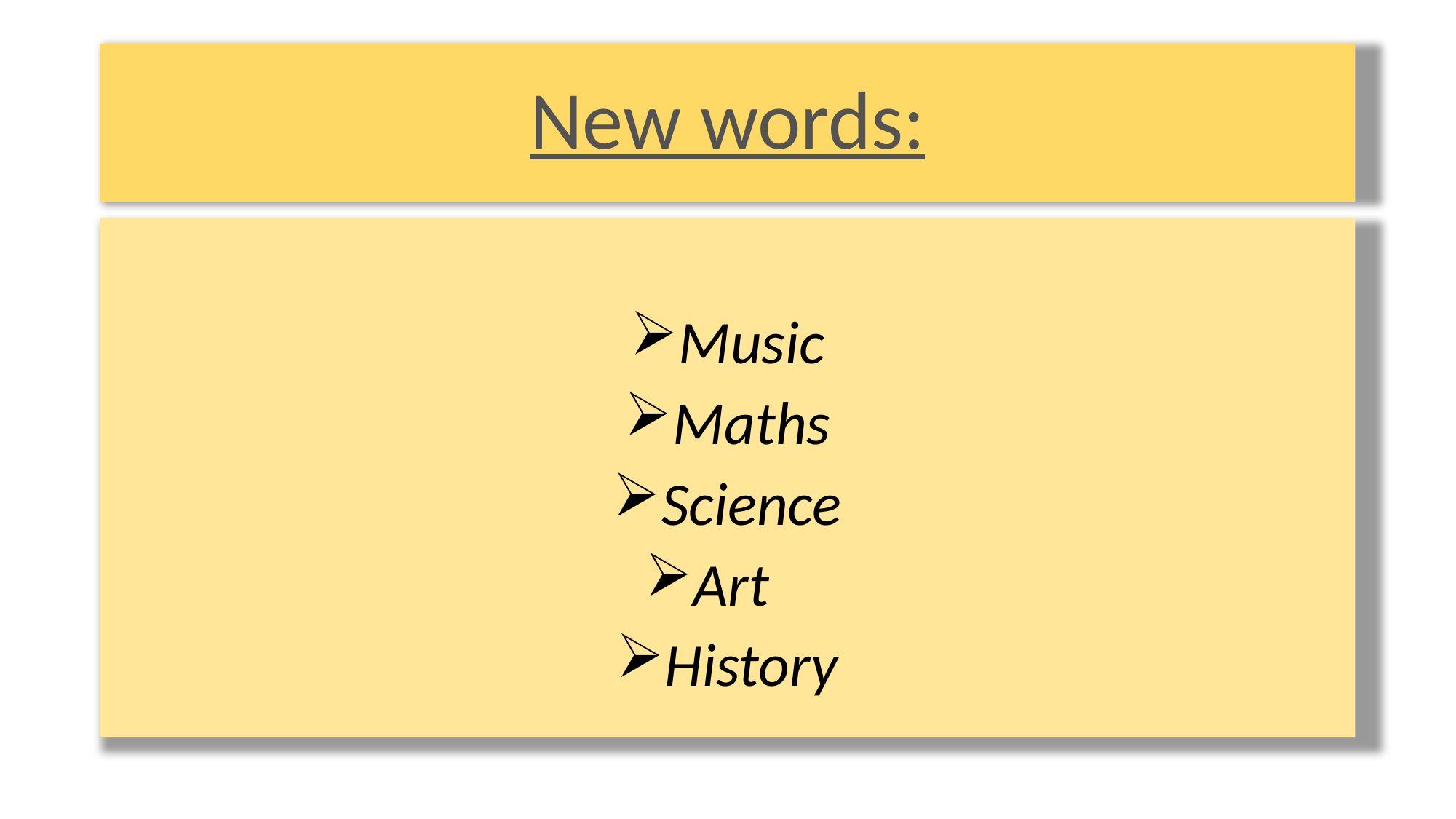

# New words:

Music
Maths
Science
Art
History